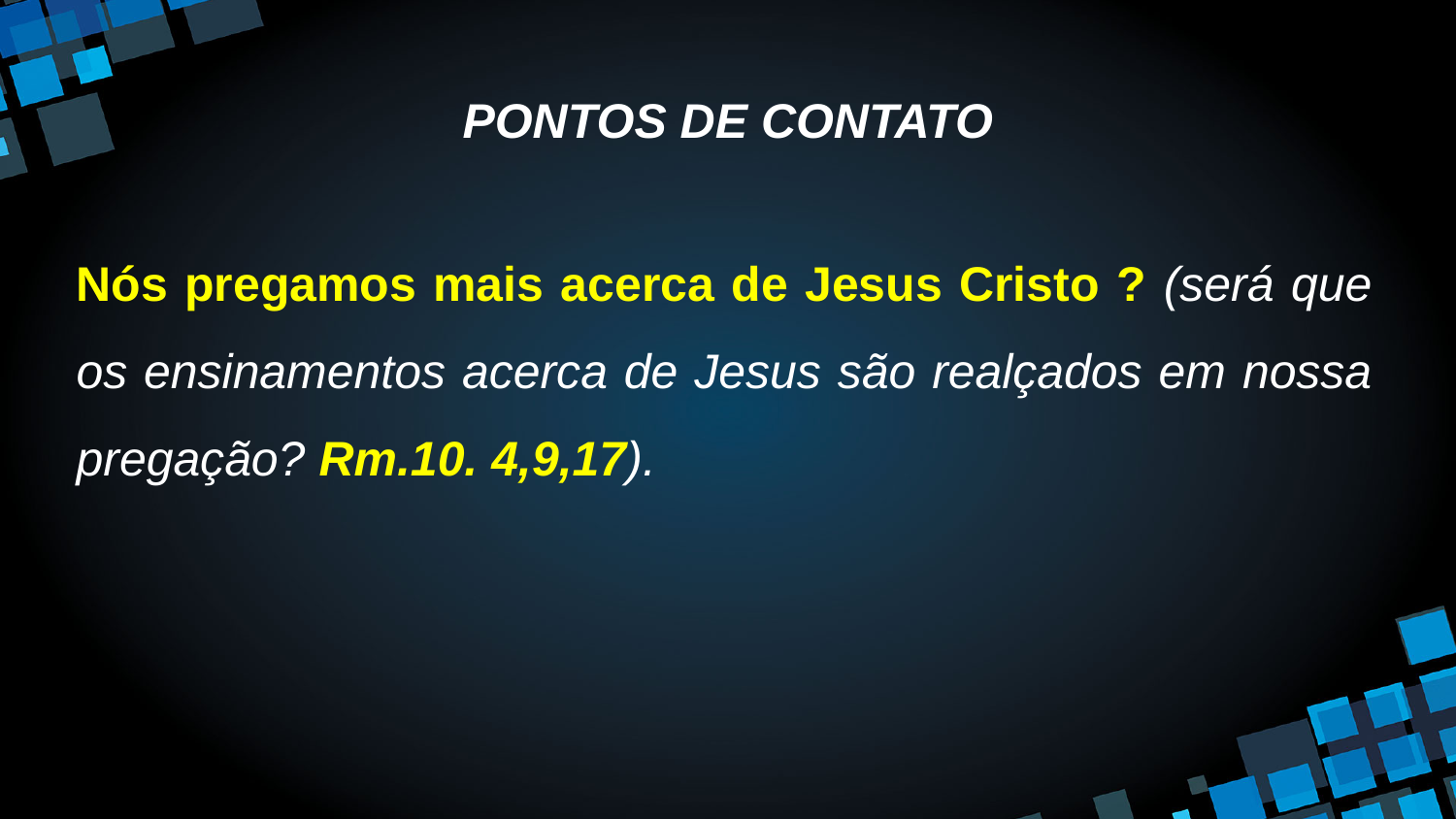

# PONTOS DE CONTATO
Nós pregamos mais acerca de Jesus Cristo ? (será que os ensinamentos acerca de Jesus são realçados em nossa pregação? Rm.10. 4,9,17).